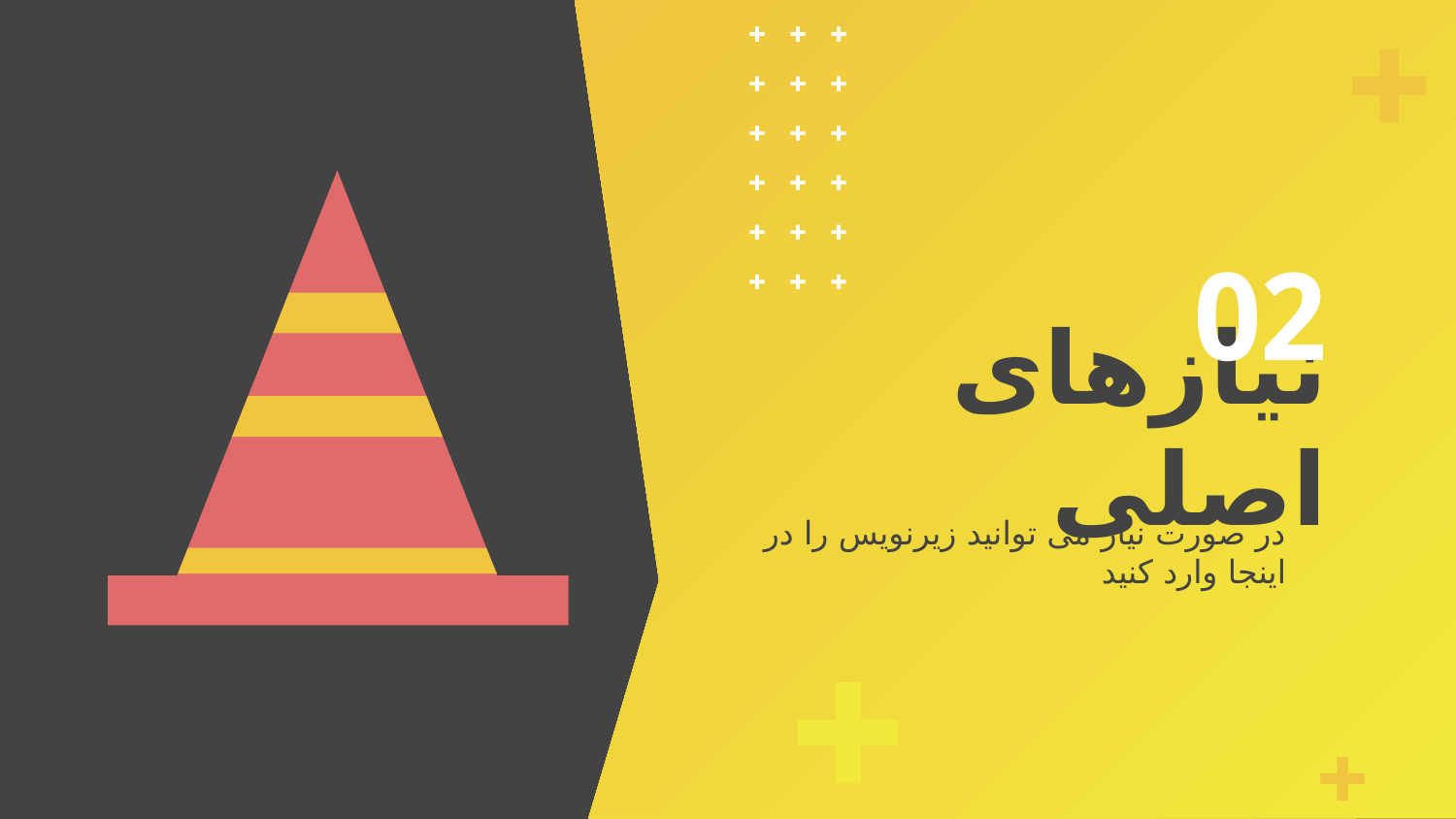

02
# نیازهای اصلی
در صورت نیاز می توانید زیرنویس را در اینجا وارد کنید